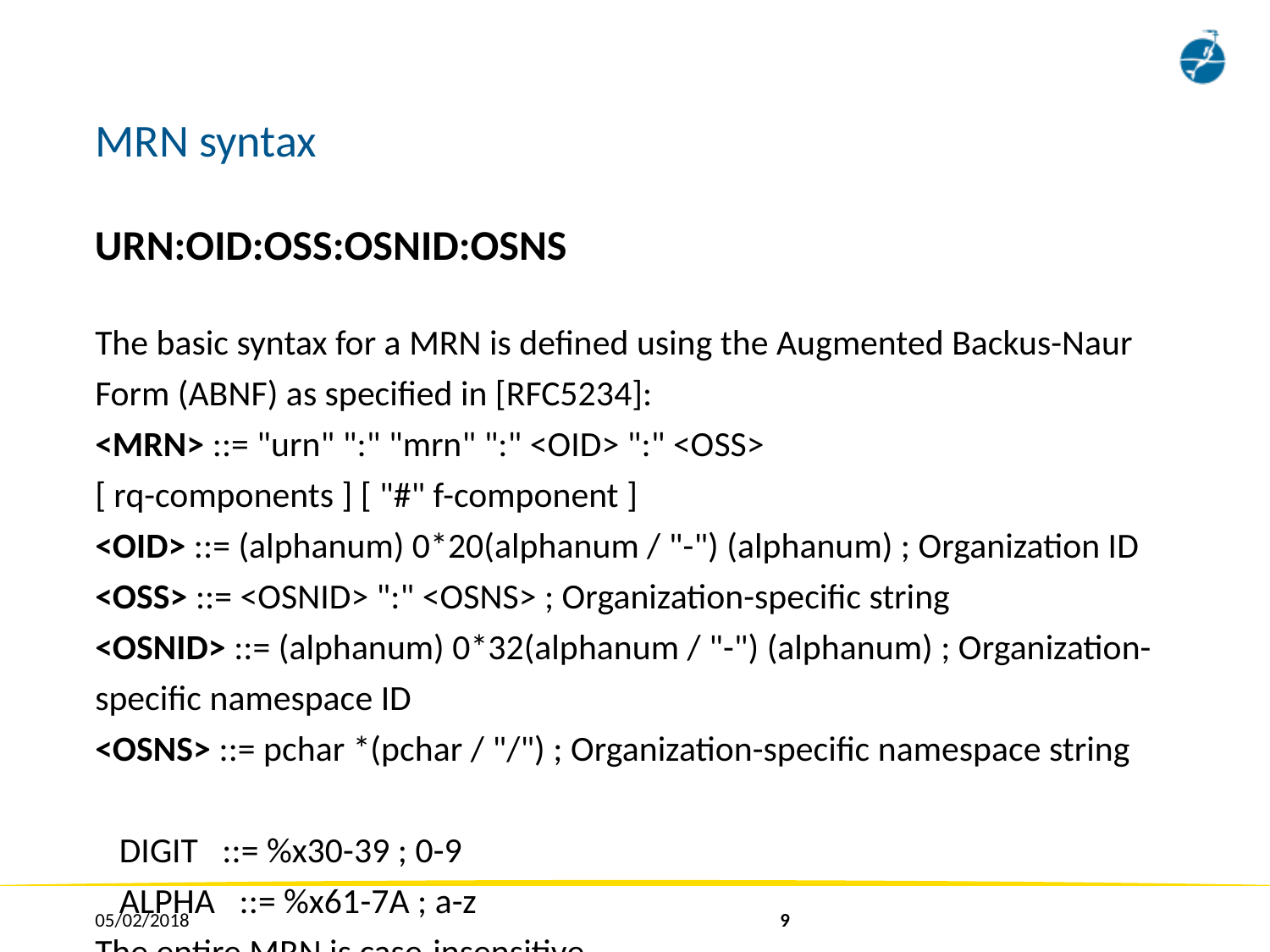

# MRN syntax
URN:OID:OSS:OSNID:OSNS
The basic syntax for a MRN is defined using the Augmented Backus-Naur Form (ABNF) as specified in [RFC5234]:
<MRN> ::= "urn" ":" "mrn" ":" <OID> ":" <OSS>
[ rq-components ] [ "#" f-component ]
<OID> ::= (alphanum) 0*20(alphanum / "-") (alphanum) ; Organization ID
<OSS> ::= <OSNID> ":" <OSNS> ; Organization-specific string
<OSNID> ::= (alphanum) 0*32(alphanum / "-") (alphanum) ; Organization-specific namespace ID
<OSNS> ::= pchar *(pchar / "/") ; Organization-specific namespace string

   DIGIT   ::= %x30-39 ; 0-9
   ALPHA   ::= %x61-7A ; a-z
The entire MRN is case-insensitive.

05/02/2018
9